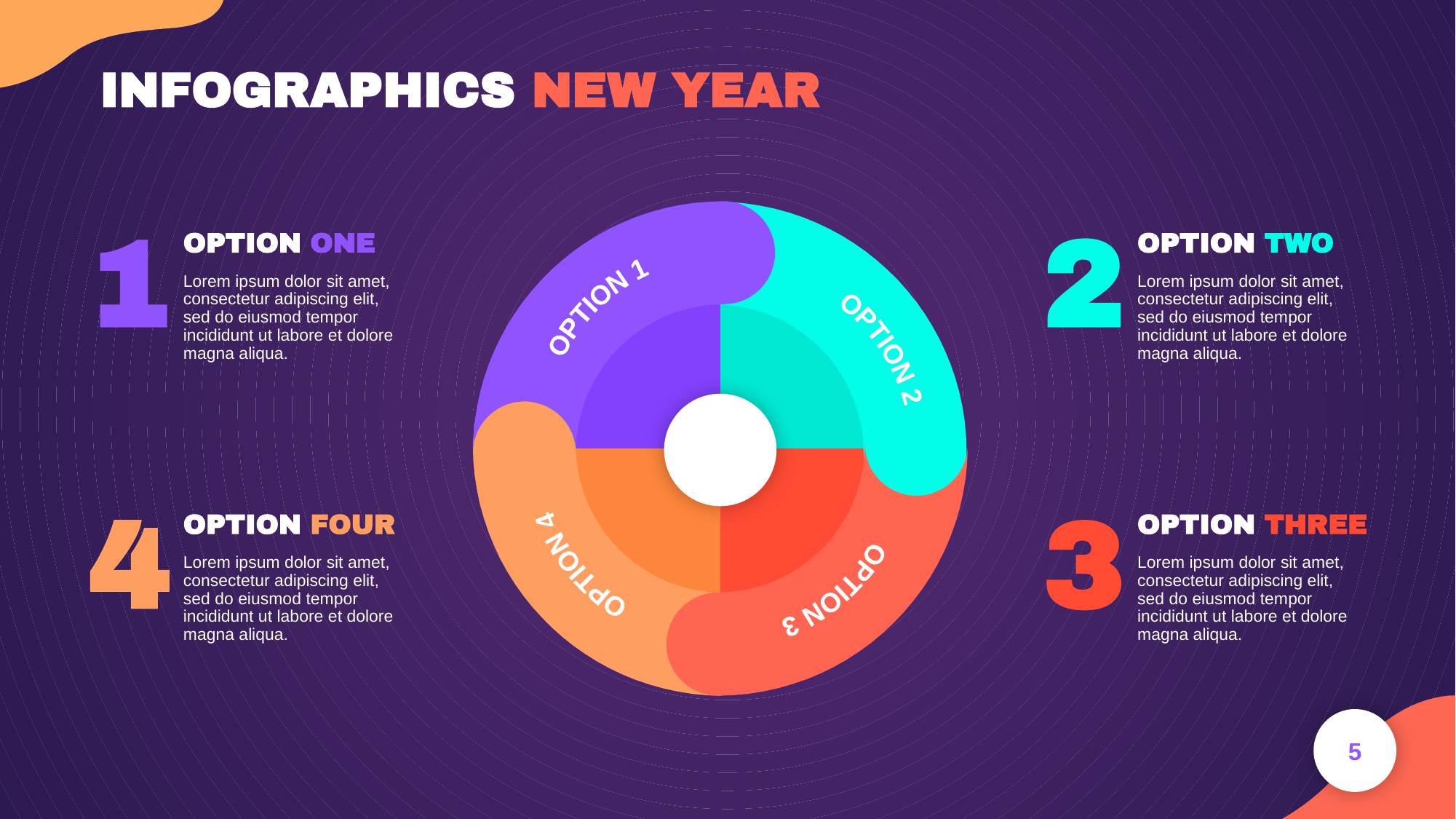

# INFOGRAPHICS NEW YEAR

1
2
OPTION ONE
OPTION TWO
Lorem ipsum dolor sit amet, consectetur adipiscing elit, sed do eiusmod tempor incididunt ut labore et dolore magna aliqua.
Lorem ipsum dolor sit amet, consectetur adipiscing elit, sed do eiusmod tempor incididunt ut labore et dolore magna aliqua.
OPTION 1
OPTION 2
OPTION 4
OPTION 3
4
3
OPTION FOUR
OPTION THREE
Lorem ipsum dolor sit amet, consectetur adipiscing elit, sed do eiusmod tempor incididunt ut labore et dolore magna aliqua.
Lorem ipsum dolor sit amet, consectetur adipiscing elit, sed do eiusmod tempor incididunt ut labore et dolore magna aliqua.
5